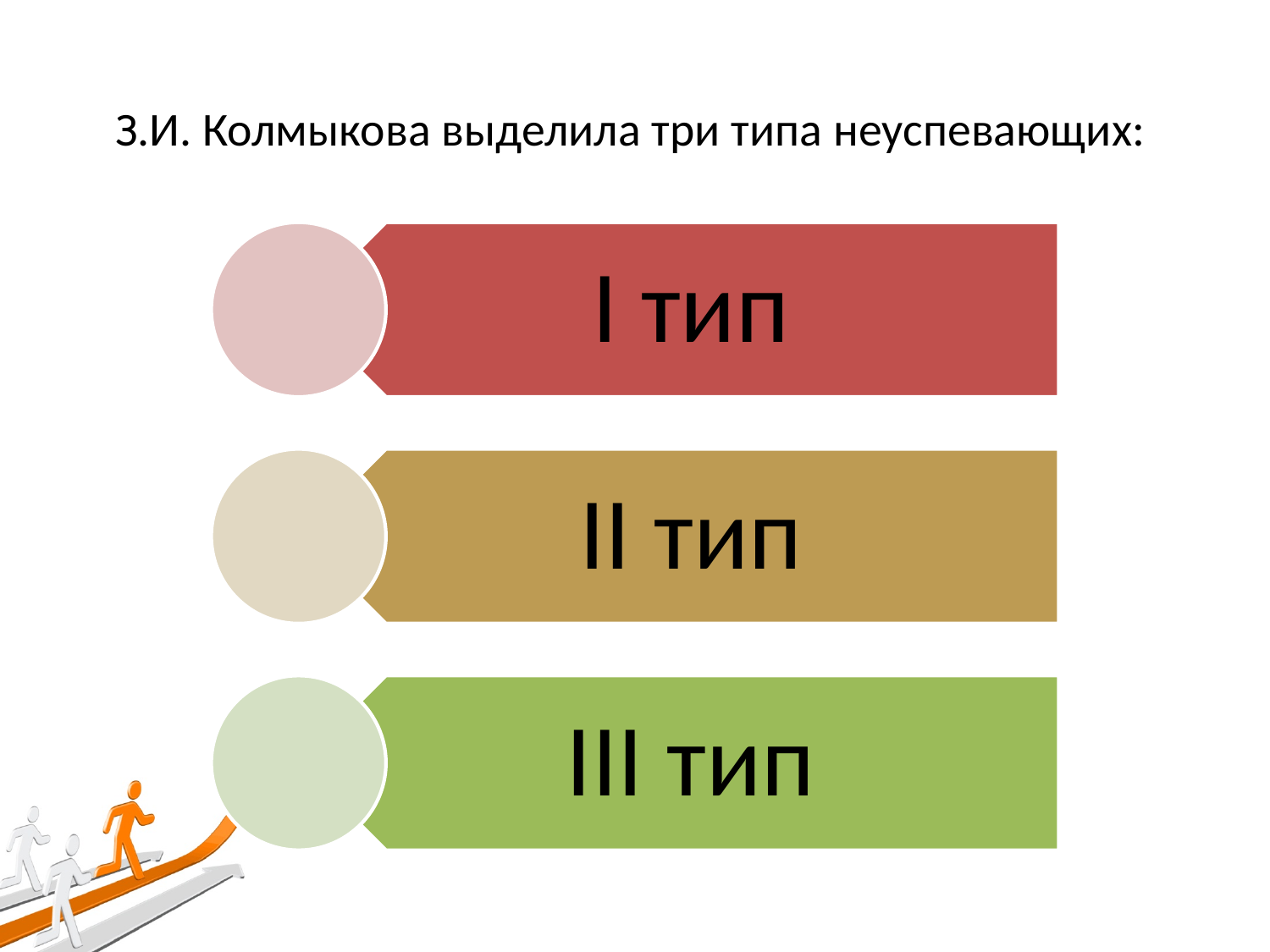

# З.И. Колмыкова выделила три типа неуспевающих:
I тип
II тип
III тип